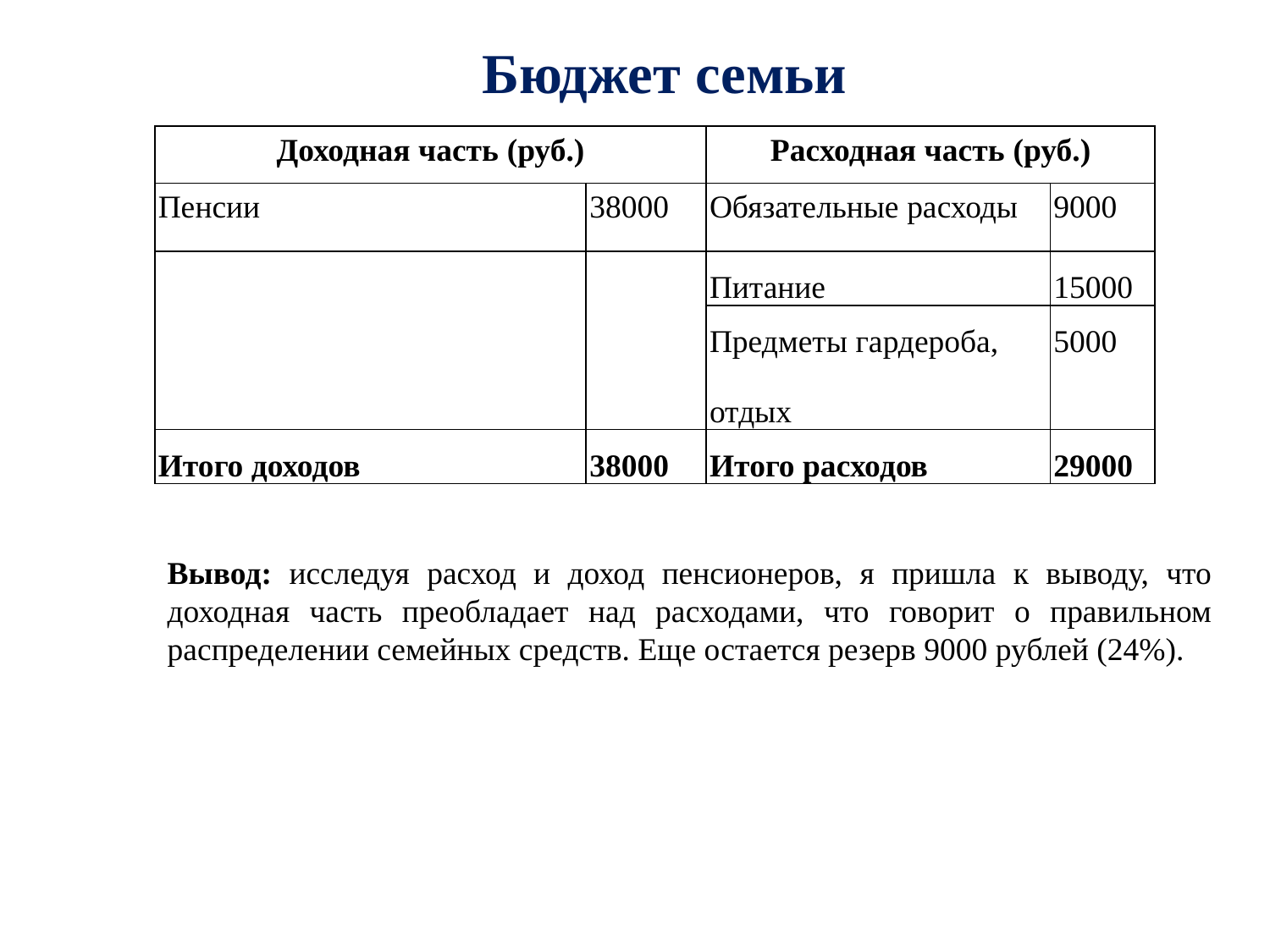

# Бюджет семьи
| Доходная часть (руб.) |  | Расходная часть (руб.) |  |
| --- | --- | --- | --- |
| Пенсии | 38000 | Обязательные расходы | 9000 |
|  |  | Питание | 15000 |
|  |  | Предметы гардероба, отдых | 5000 |
| Итого доходов | 38000 | Итого расходов | 29000 |

Вывод: исследуя расход и доход пенсионеров, я пришла к выводу, что доходная часть преобладает над расходами, что говорит о правильном распределении семейных средств. Еще остается резерв 9000 рублей (24%).